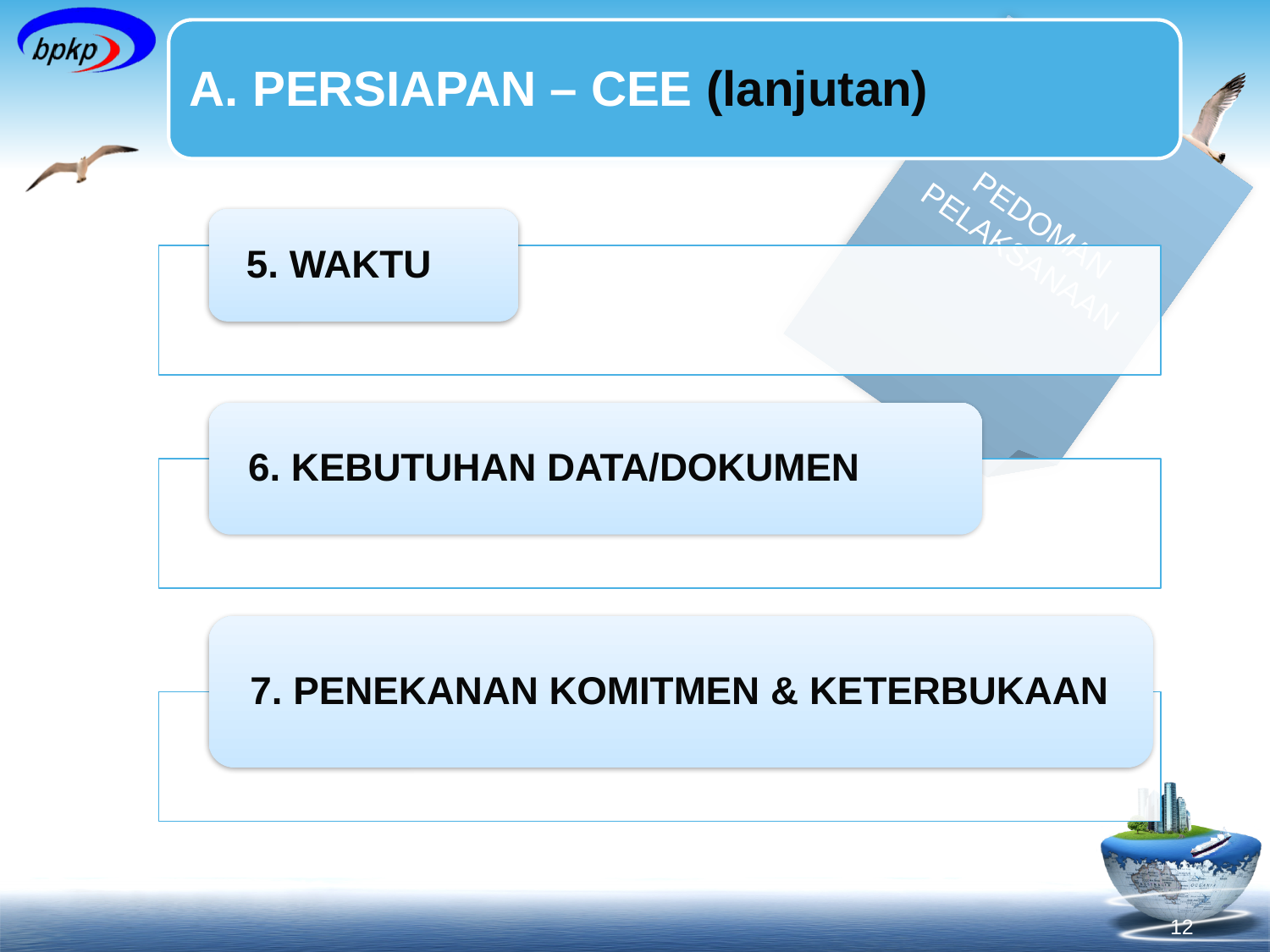

A. PERSIAPAN – CEE (lanjutan)
PEDOMAN PELAKSANAAN
5. WAKTU
6. KEBUTUHAN DATA/DOKUMEN
7. PENEKANAN KOMITMEN & KETERBUKAAN
12